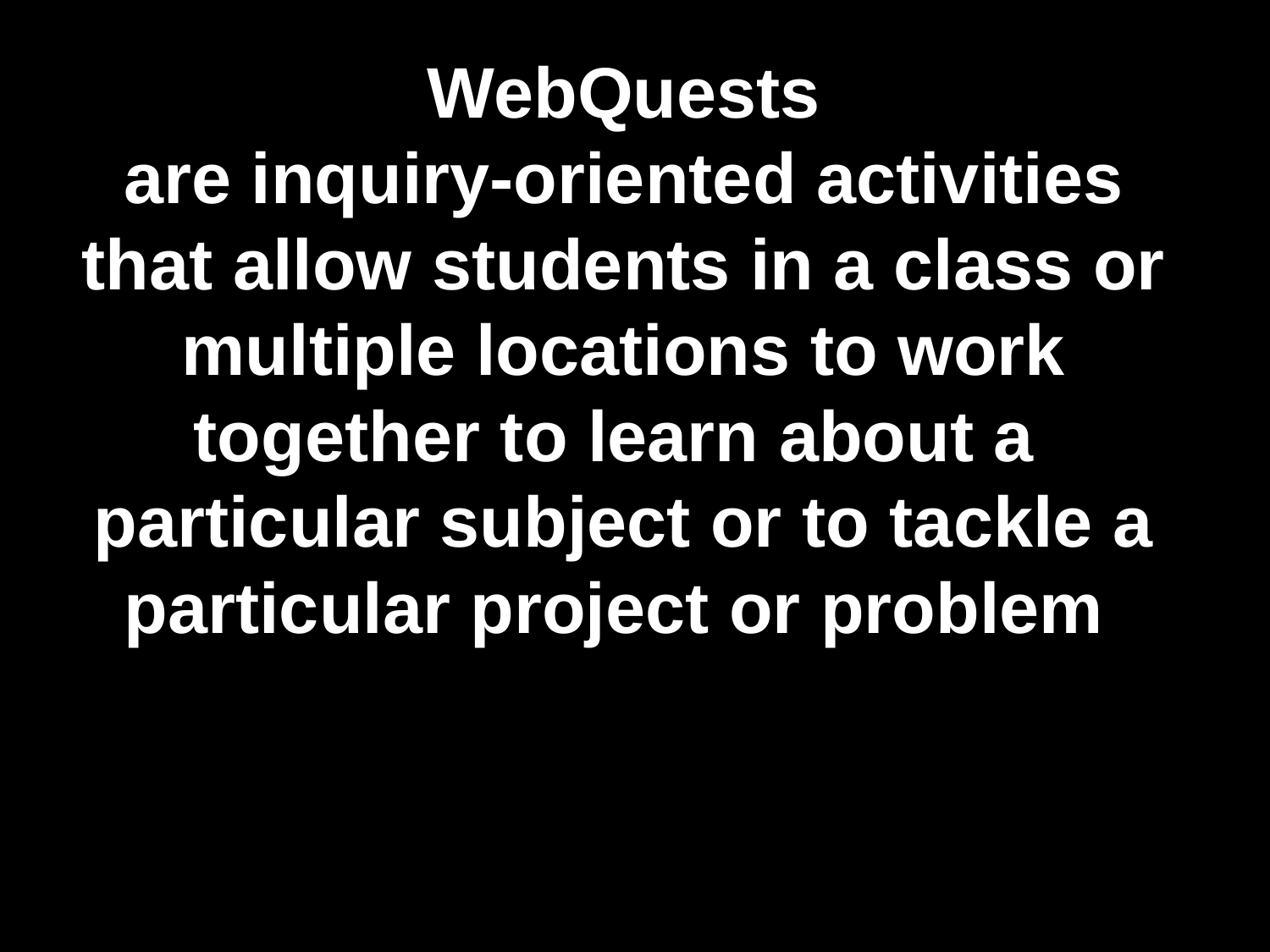

# WebQuests are inquiry-oriented activities that allow students in a class or multiple locations to work together to learn about a  particular subject or to tackle a particular project or problem